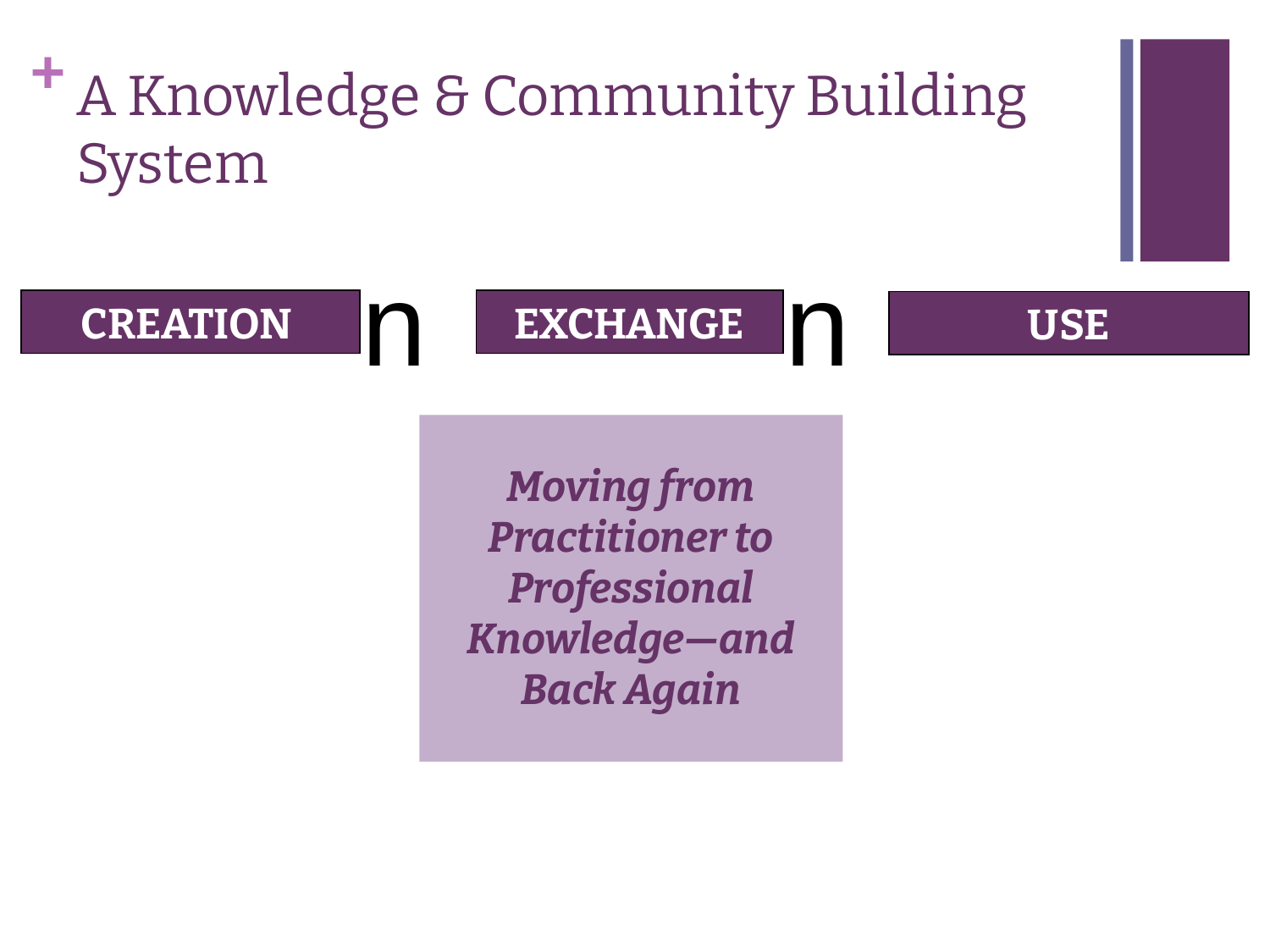

# A Knowledge & Community Building System
n
n
CREATION
EXCHANGE
USE

Moving from Practitioner to Professional Knowledge—and Back Again